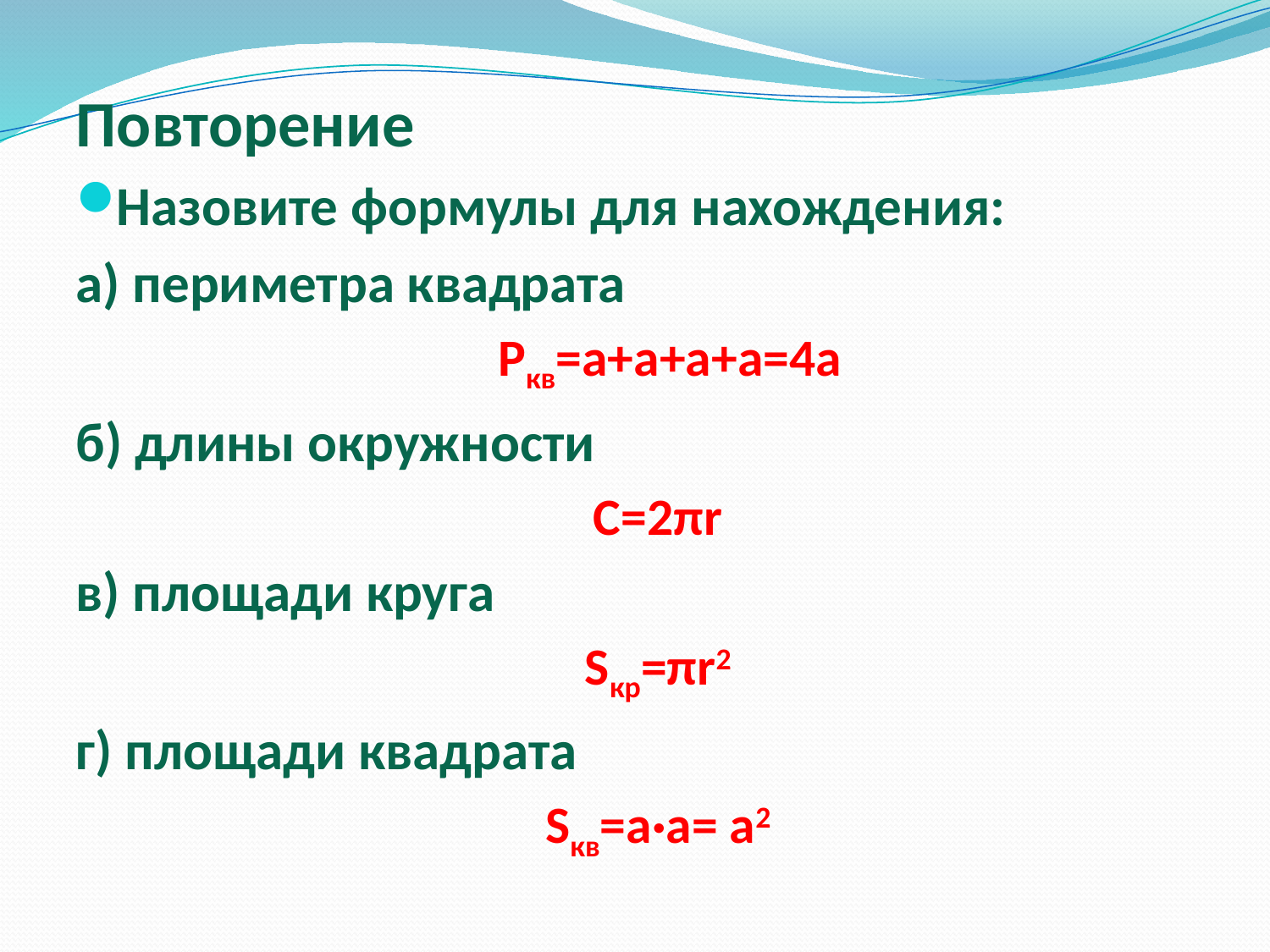

Повторение
Назовите формулы для нахождения:
а) периметра квадрата
  Pкв=a+a+a+a=4a
б) длины окружности
C=2πr
в) площади круга
Sкр=πr2
г) площади квадрата
Sкв=a·a= а2